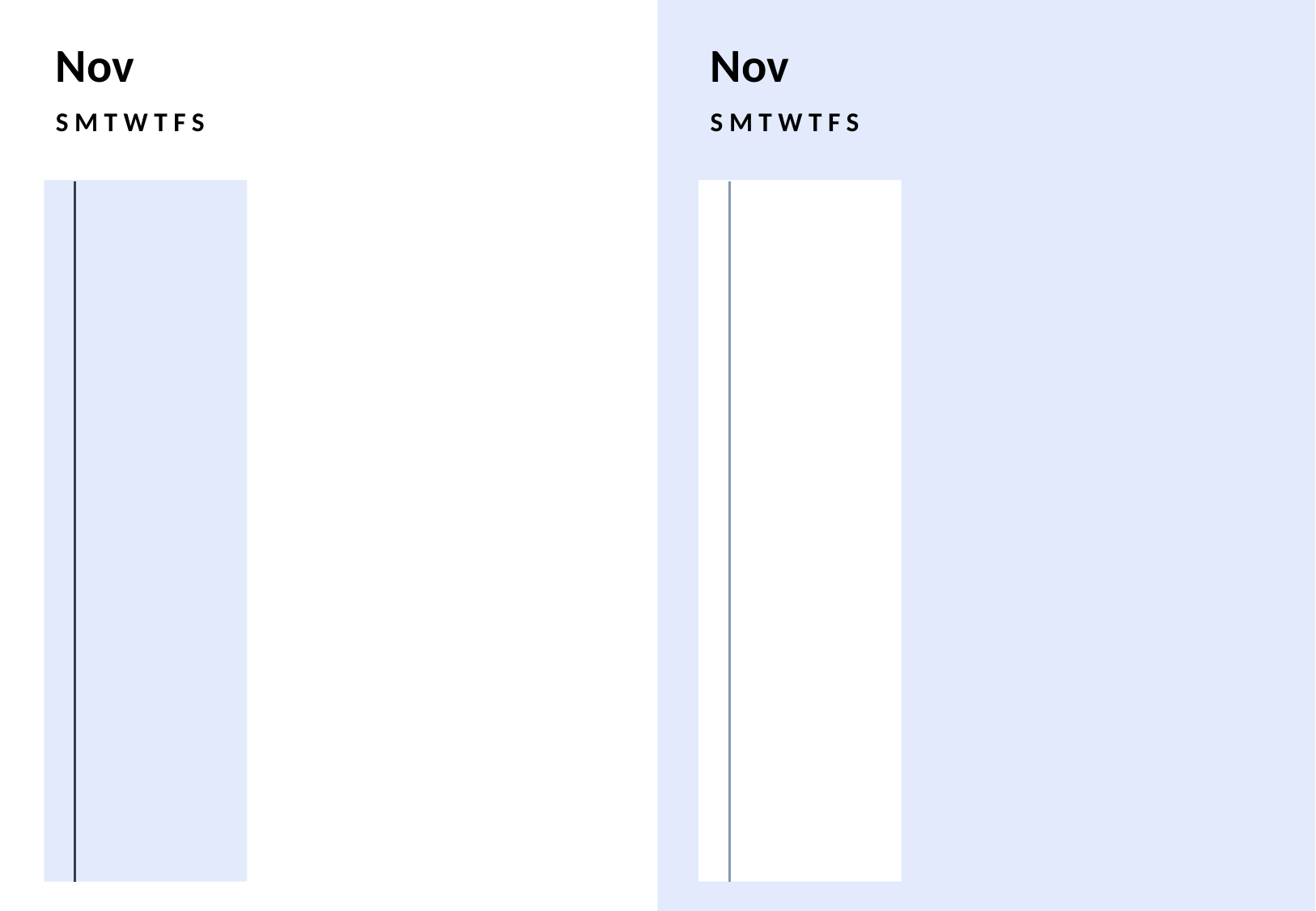

Nov
Nov
S M T W T F S
S M T W T F S